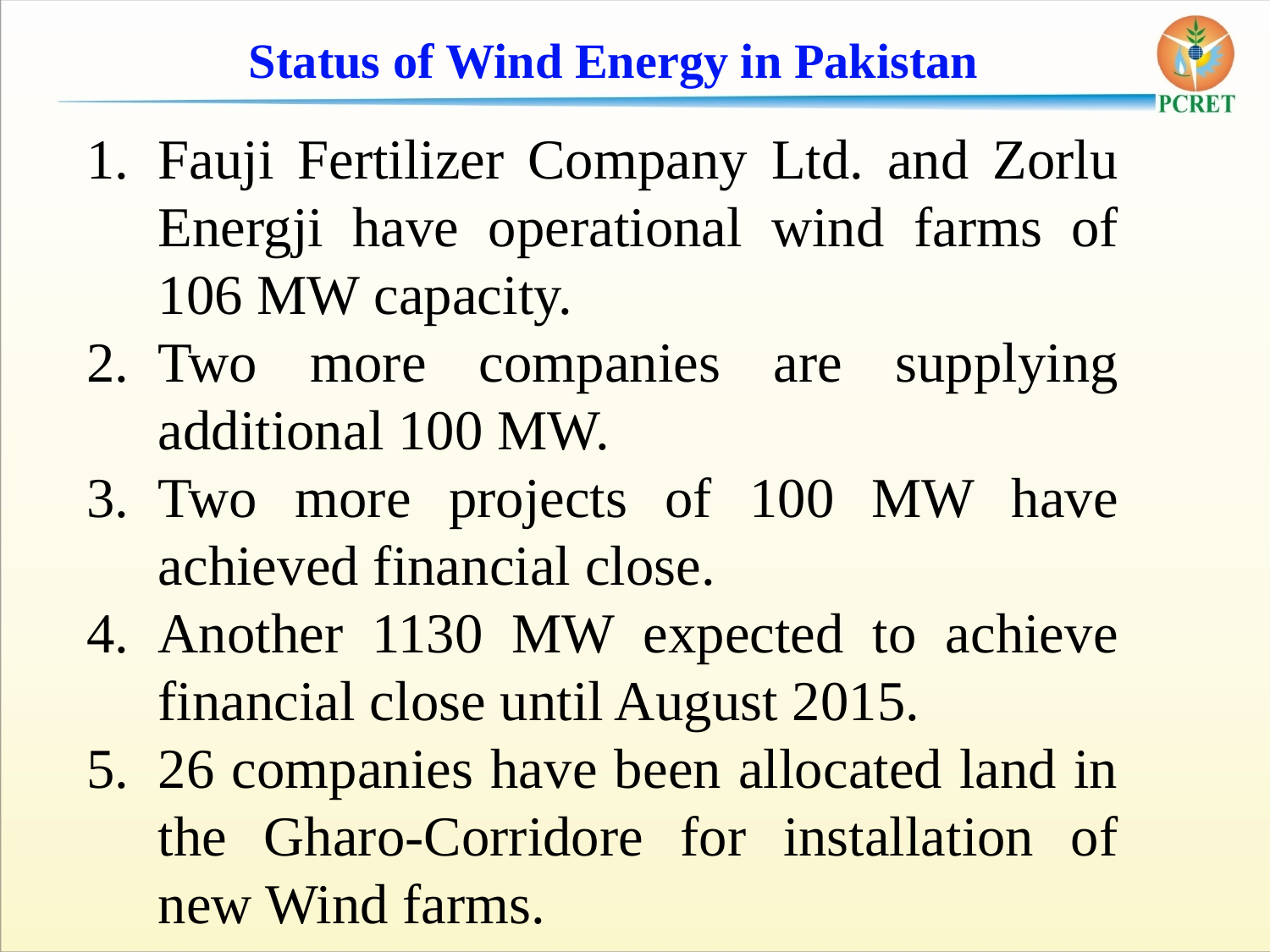

Status of Wind Energy in Pakistan
Fauji Fertilizer Company Ltd. and Zorlu Energji have operational wind farms of 106 MW capacity.
Two more companies are supplying additional 100 MW.
Two more projects of 100 MW have achieved financial close.
Another 1130 MW expected to achieve financial close until August 2015.
26 companies have been allocated land in the Gharo-Corridore for installation of new Wind farms.